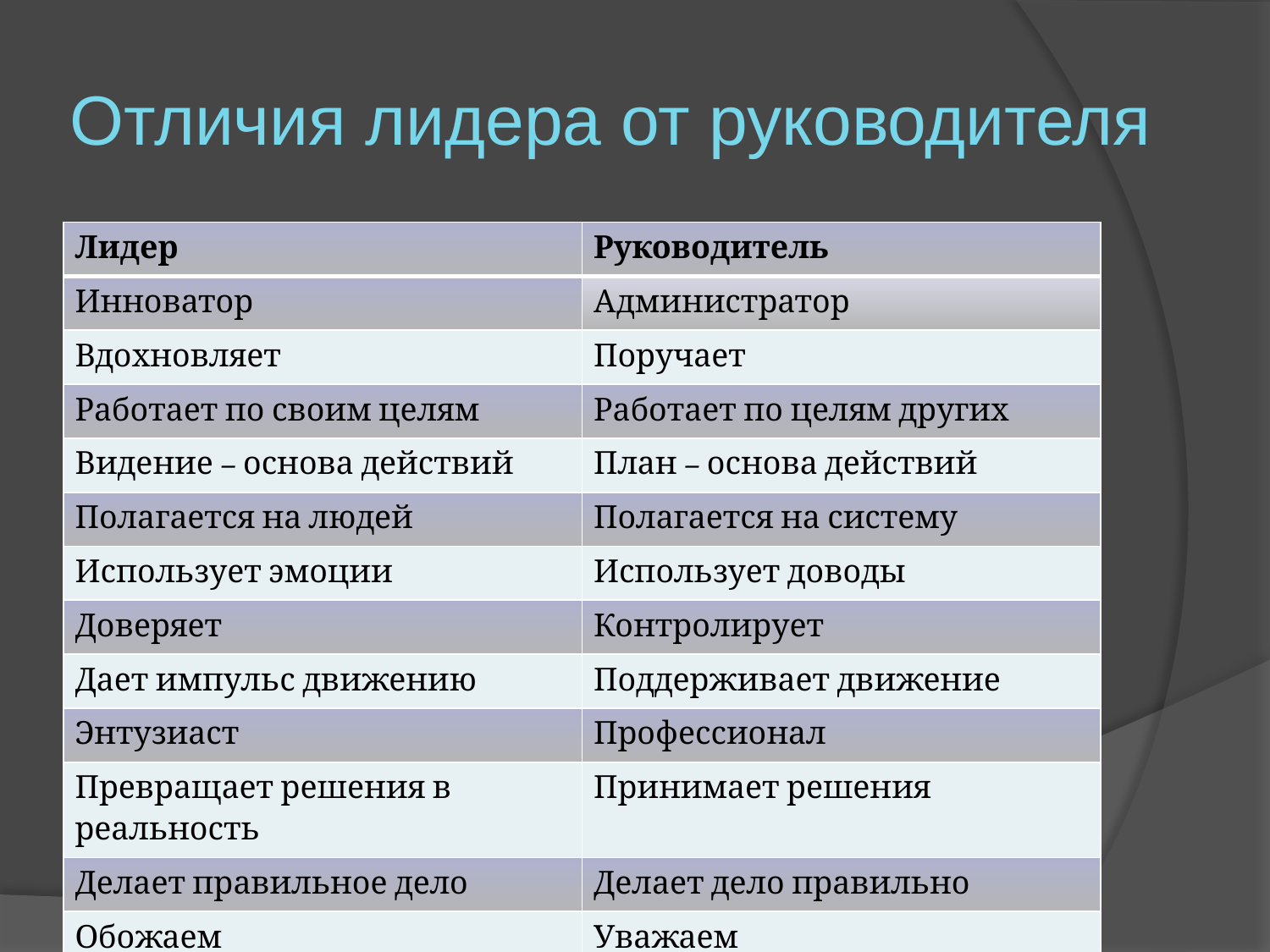

# Отличия лидера от руководителя
| Лидер | Руководитель |
| --- | --- |
| Инноватор | Администратор |
| Вдохновляет | Поручает |
| Работает по своим целям | Работает по целям других |
| Видение – основа действий | План – основа действий |
| Полагается на людей | Полагается на систему |
| Использует эмоции | Использует доводы |
| Доверяет | Контролирует |
| Дает импульс движению | Поддерживает движение |
| Энтузиаст | Профессионал |
| Превращает решения в реальность | Принимает решения |
| Делает правильное дело | Делает дело правильно |
| Обожаем | Уважаем |